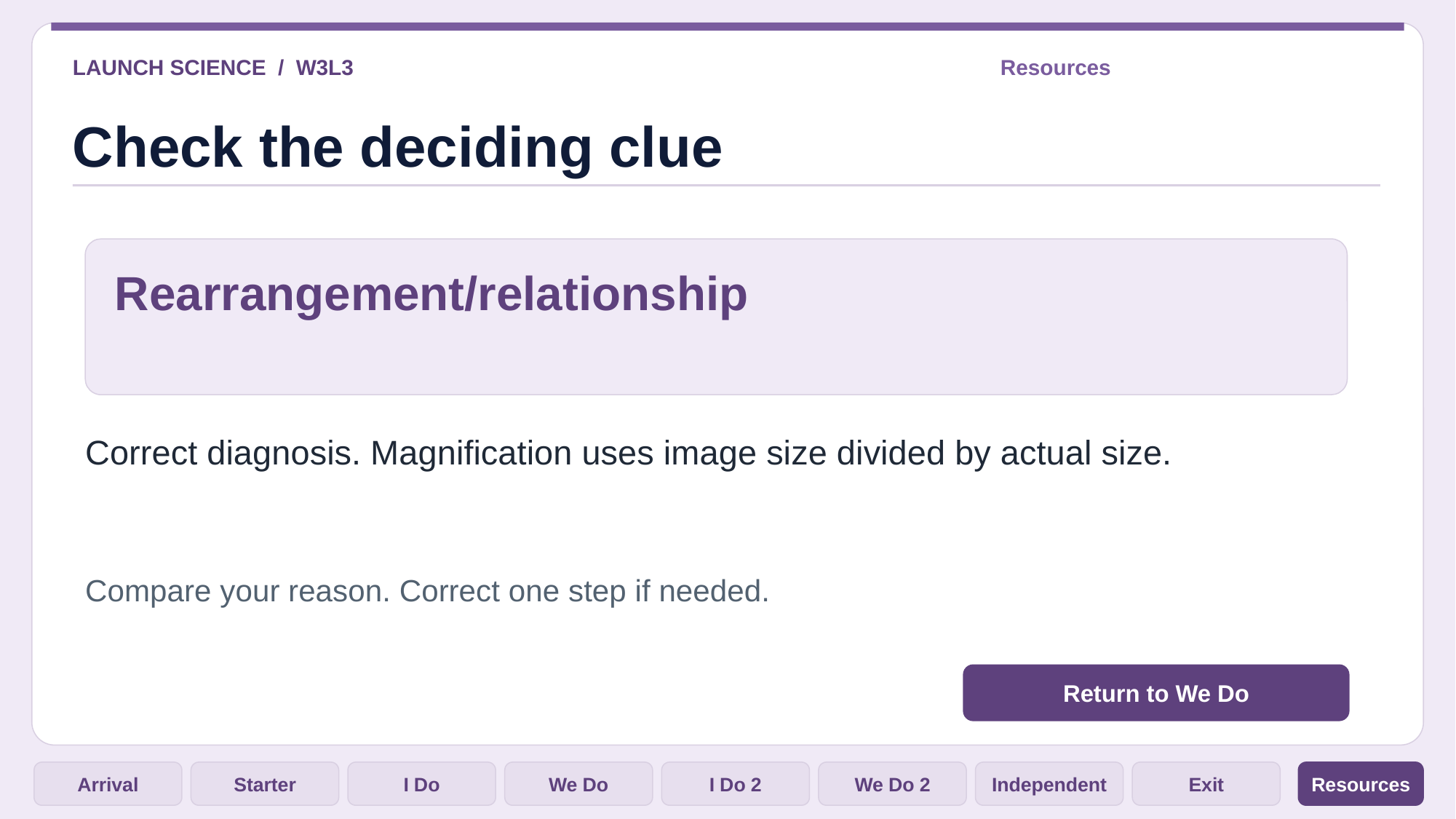

LAUNCH SCIENCE  /  W3L3
Resources
Check the deciding clue

Rearrangement/relationship
Correct diagnosis. Magnification uses image size divided by actual size.
Compare your reason. Correct one step if needed.
Return to We Do
Arrival
Starter
I Do
We Do
I Do 2
We Do 2
Independent
Exit
Resources